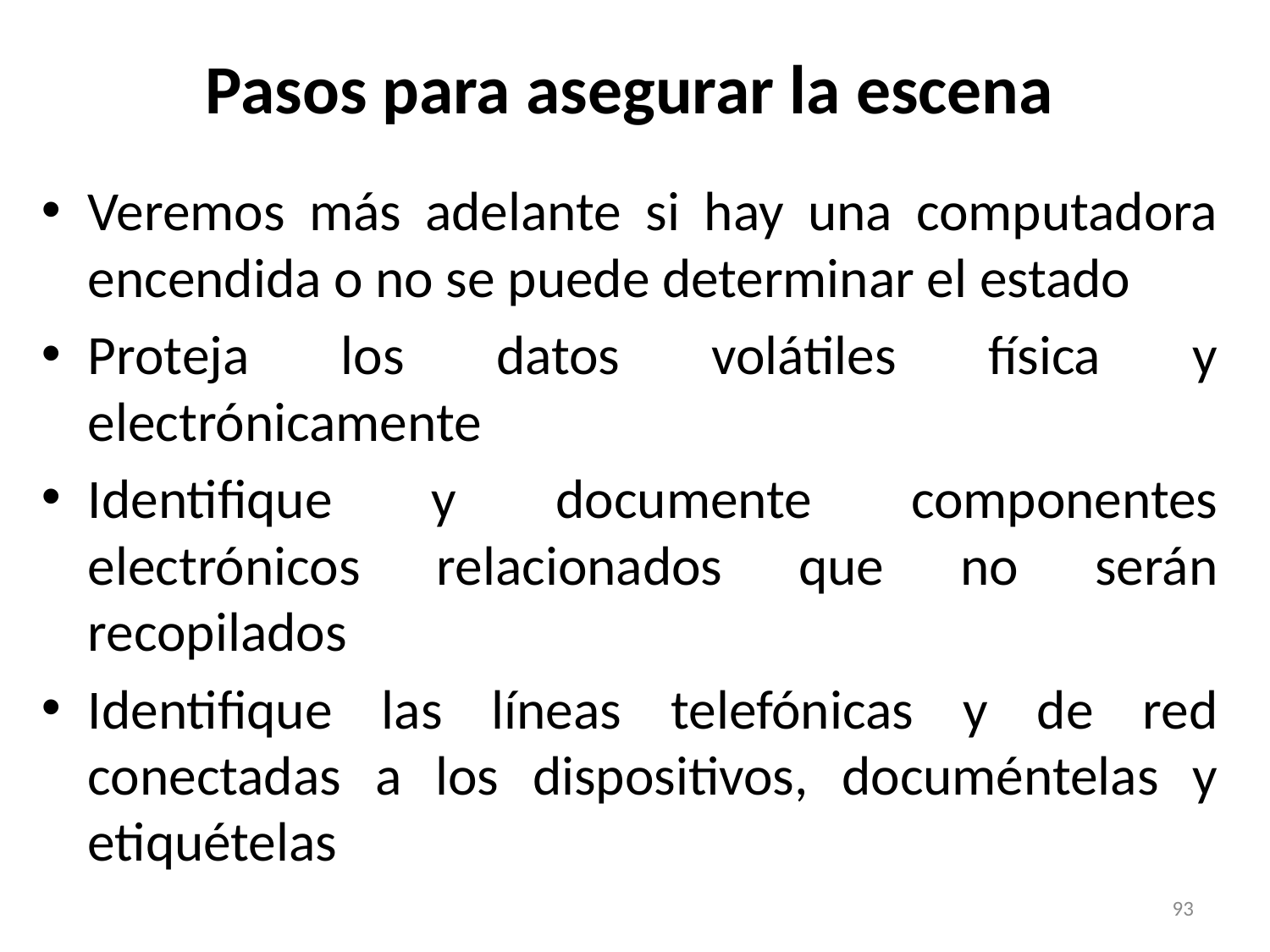

# Pasos para asegurar la escena
Veremos más adelante si hay una computadora encendida o no se puede determinar el estado
Proteja los datos volátiles física y electrónicamente
Identifique y documente componentes electrónicos relacionados que no serán recopilados
Identifique las líneas telefónicas y de red conectadas a los dispositivos, documéntelas y etiquételas
93